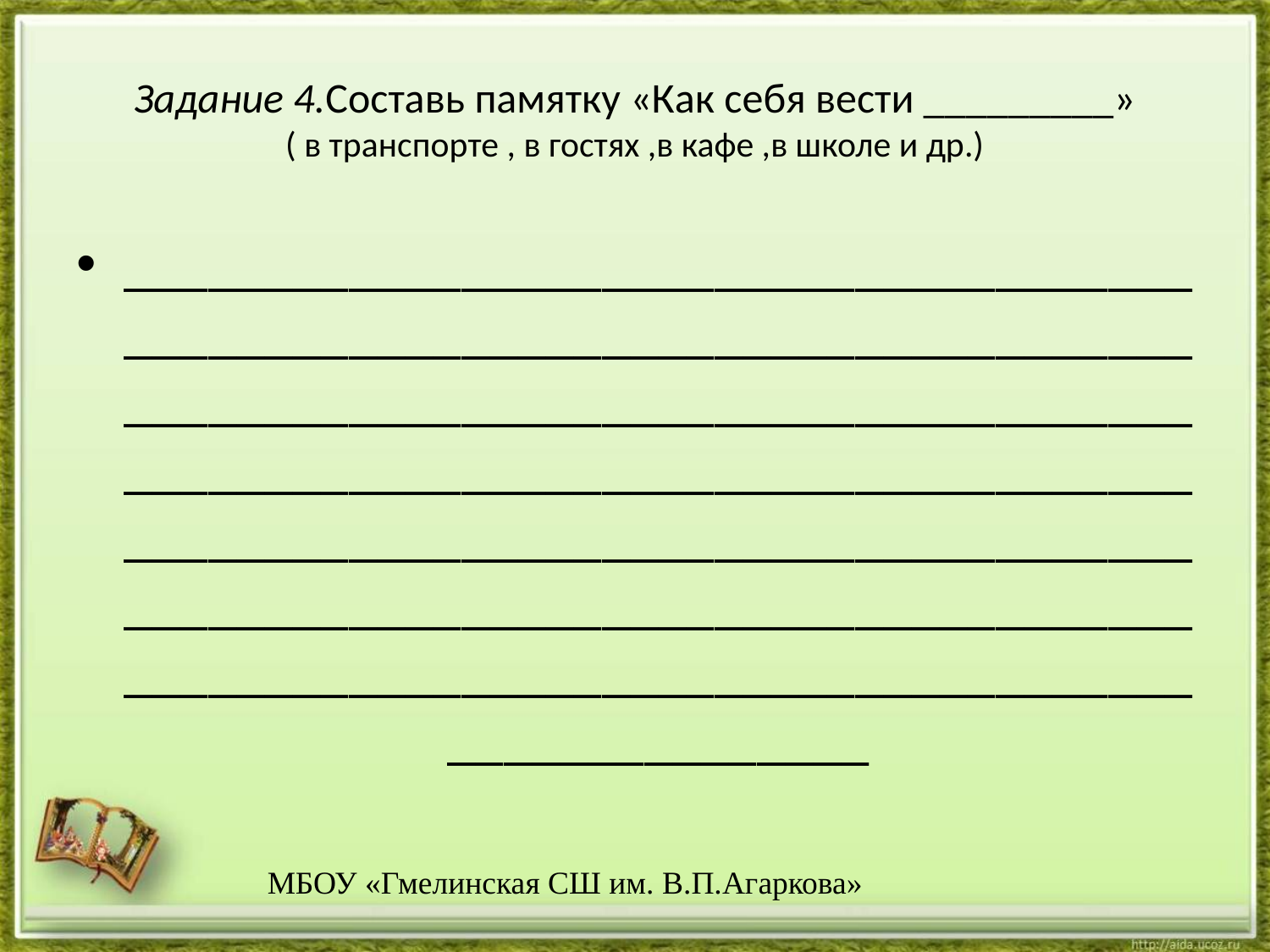

# Задание 4.Составь памятку «Как себя вести _________» ( в транспорте , в гостях ,в кафе ,в школе и др.)
_________________________________________________________________________________________________________________________________________________________________________________________________________________________________________________________________________________________

МБОУ «Гмелинская СШ им. В.П.Агаркова»